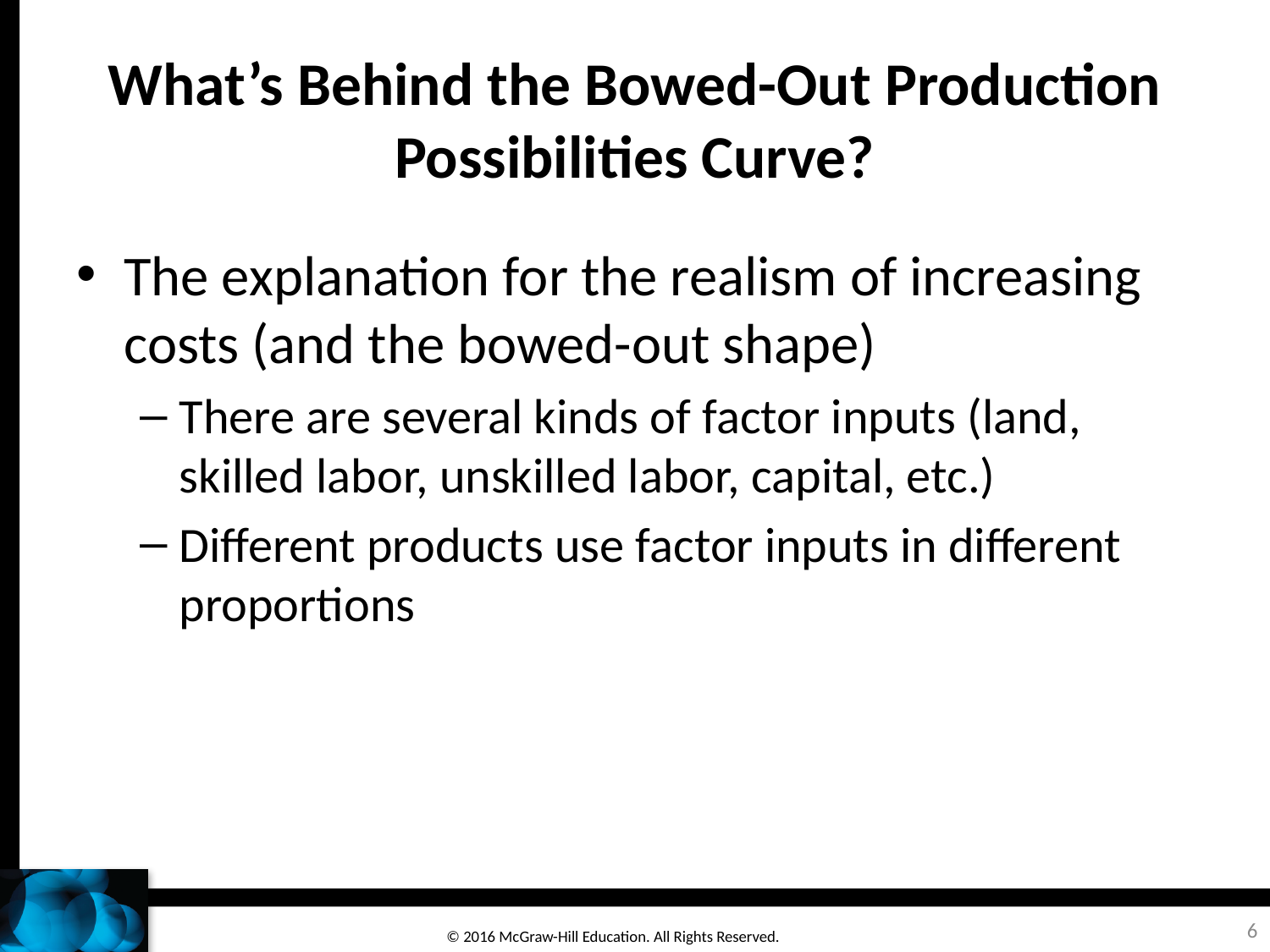

# What’s Behind the Bowed-Out Production Possibilities Curve?
The explanation for the realism of increasing costs (and the bowed-out shape)
There are several kinds of factor inputs (land, skilled labor, unskilled labor, capital, etc.)
Different products use factor inputs in different proportions
6
© 2016 McGraw-Hill Education. All Rights Reserved.